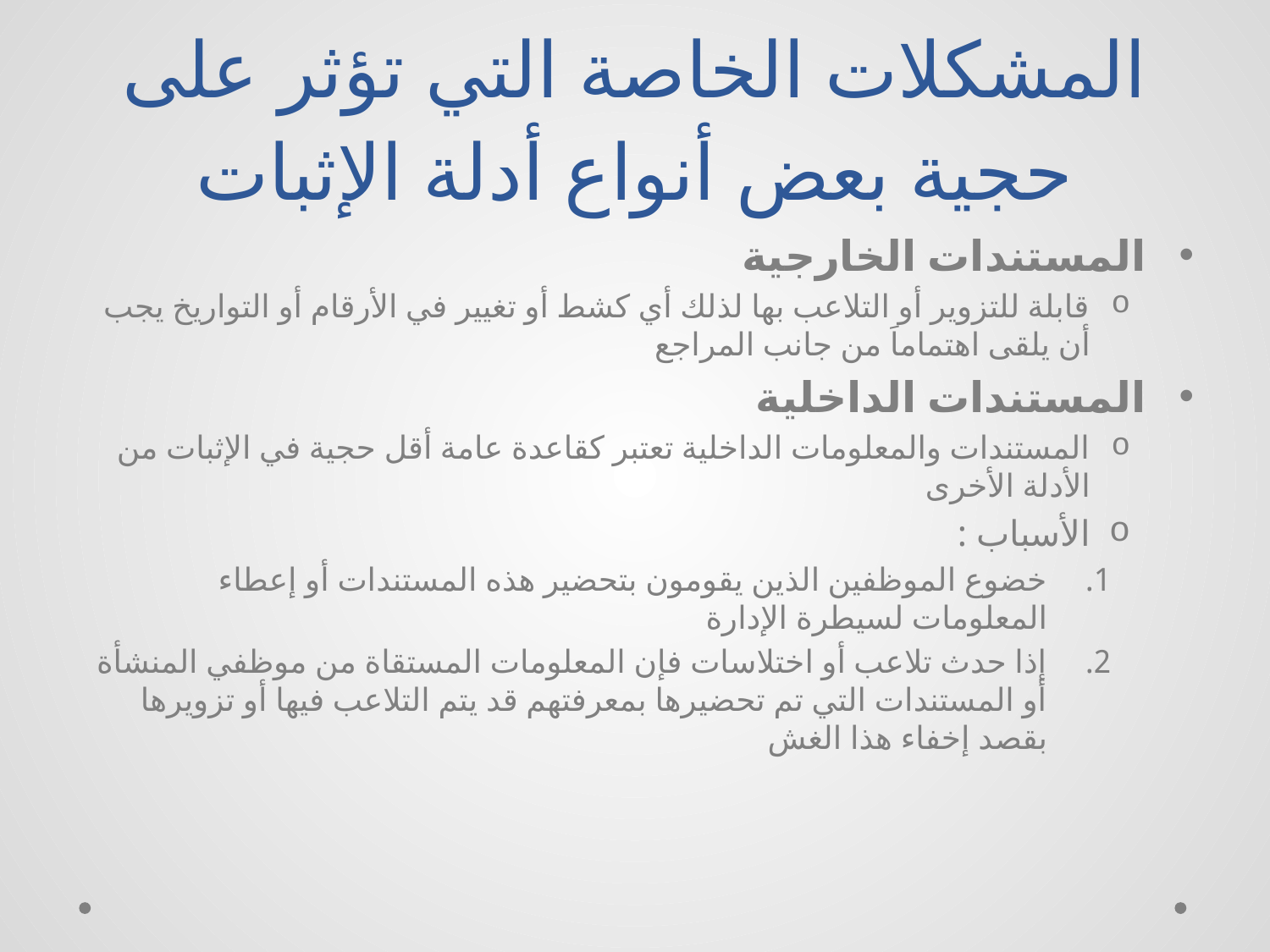

# المشكلات الخاصة التي تؤثر على حجية بعض أنواع أدلة الإثبات
المستندات الخارجية
قابلة للتزوير أو التلاعب بها لذلك أي كشط أو تغيير في الأرقام أو التواريخ يجب أن يلقى اهتماماَ من جانب المراجع
المستندات الداخلية
المستندات والمعلومات الداخلية تعتبر كقاعدة عامة أقل حجية في الإثبات من الأدلة الأخرى
الأسباب :
خضوع الموظفين الذين يقومون بتحضير هذه المستندات أو إعطاء المعلومات لسيطرة الإدارة
إذا حدث تلاعب أو اختلاسات فإن المعلومات المستقاة من موظفي المنشأة أو المستندات التي تم تحضيرها بمعرفتهم قد يتم التلاعب فيها أو تزويرها بقصد إخفاء هذا الغش